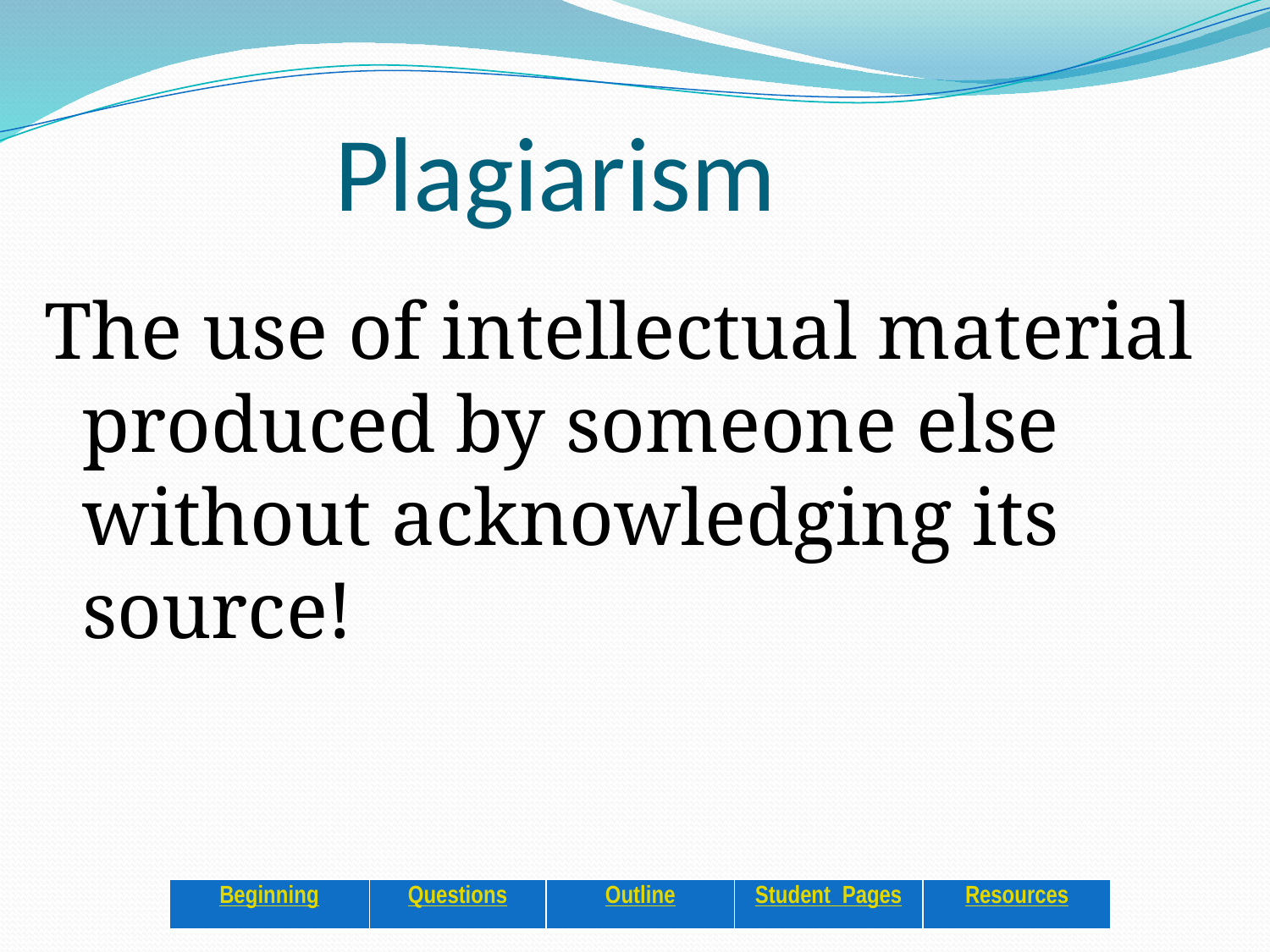

# Plagiarism
The use of intellectual material produced by someone else without acknowledging its source!
| Beginning | Questions | Outline | Student Pages | Resources |
| --- | --- | --- | --- | --- |